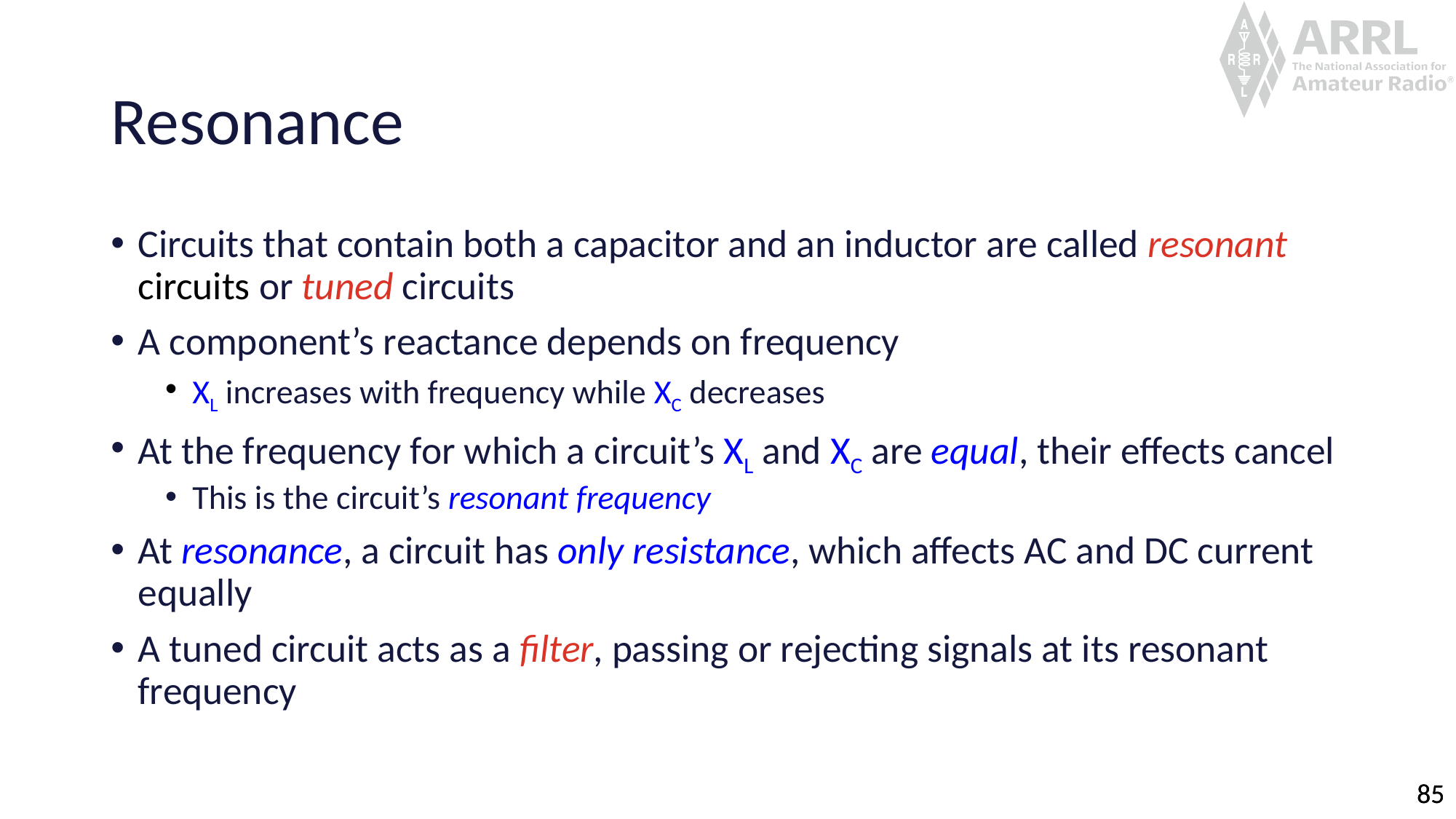

# Resonance
Circuits that contain both a capacitor and an inductor are called resonant circuits or tuned circuits
A component’s reactance depends on frequency
XL increases with frequency while XC decreases
At the frequency for which a circuit’s XL and XC are equal, their effects cancel
This is the circuit’s resonant frequency
At resonance, a circuit has only resistance, which affects AC and DC current equally
A tuned circuit acts as a filter, passing or rejecting signals at its resonant frequency